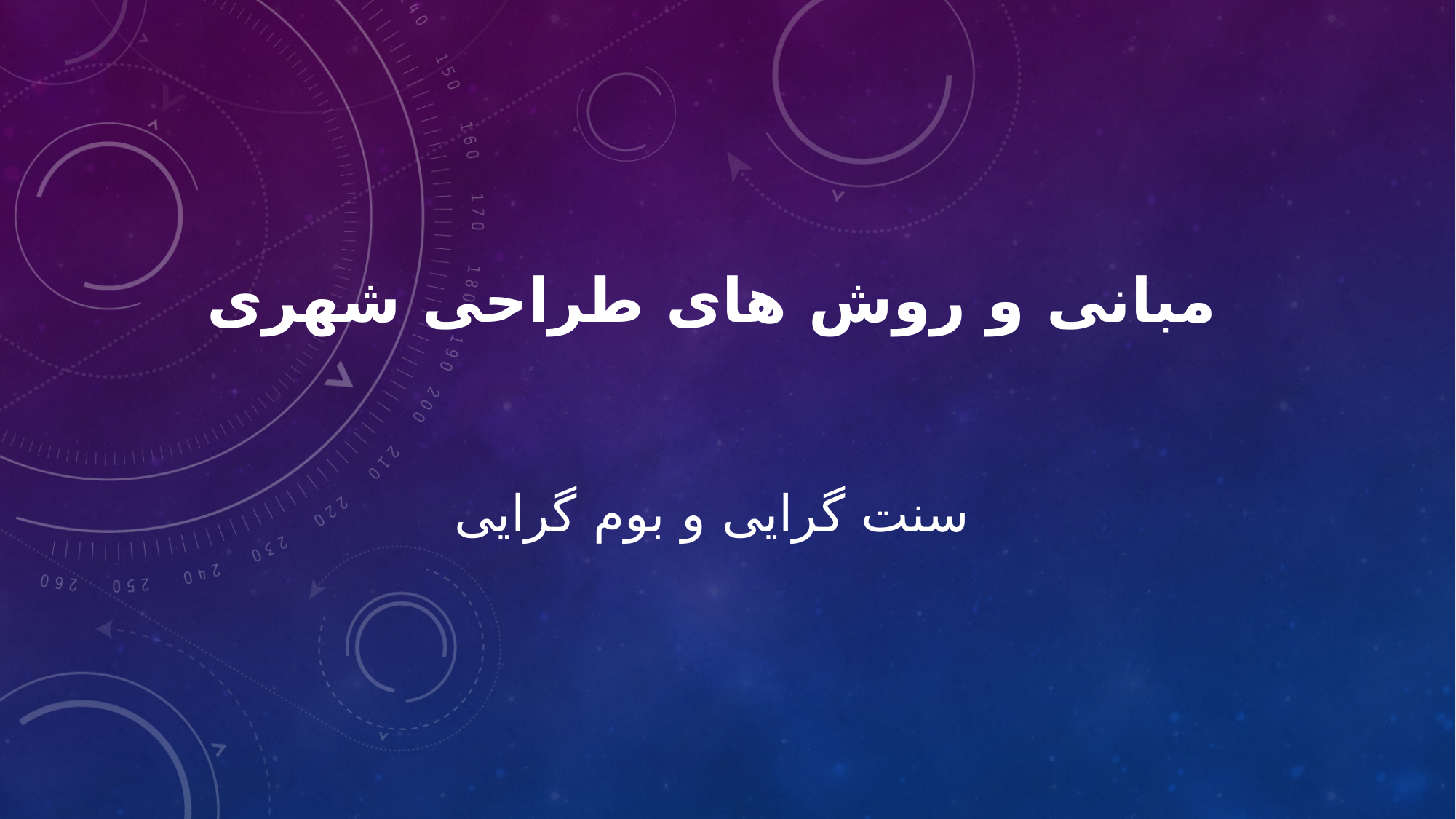

# مبانی و روش های طراحی شهری سنت گرایی و بوم گرایی